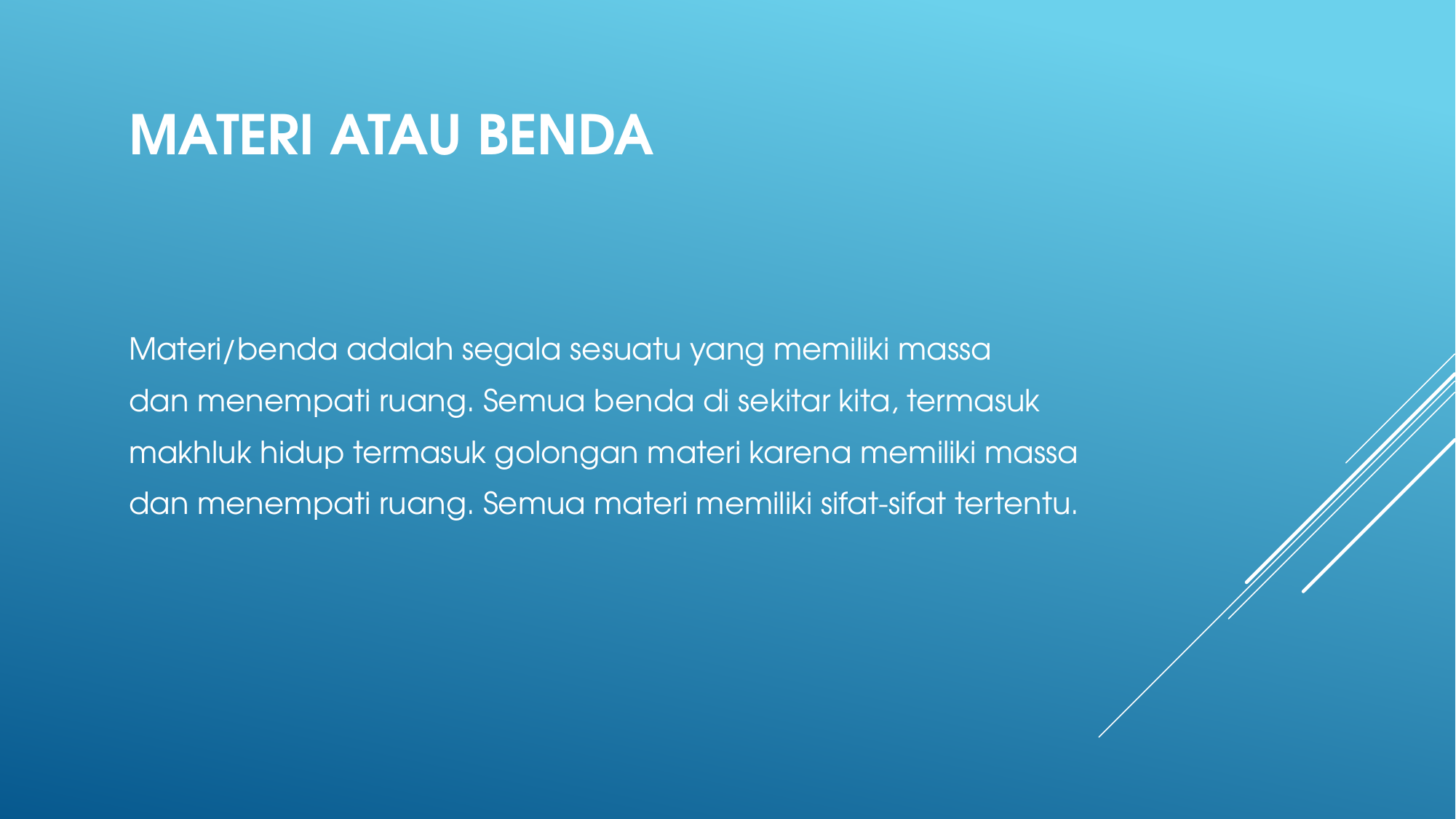

# Materi atau benda
Materi/benda adalah segala sesuatu yang memiliki massa
dan menempati ruang. Semua benda di sekitar kita, termasuk
makhluk hidup termasuk golongan materi karena memiliki massa
dan menempati ruang. Semua materi memiliki sifat-sifat tertentu.